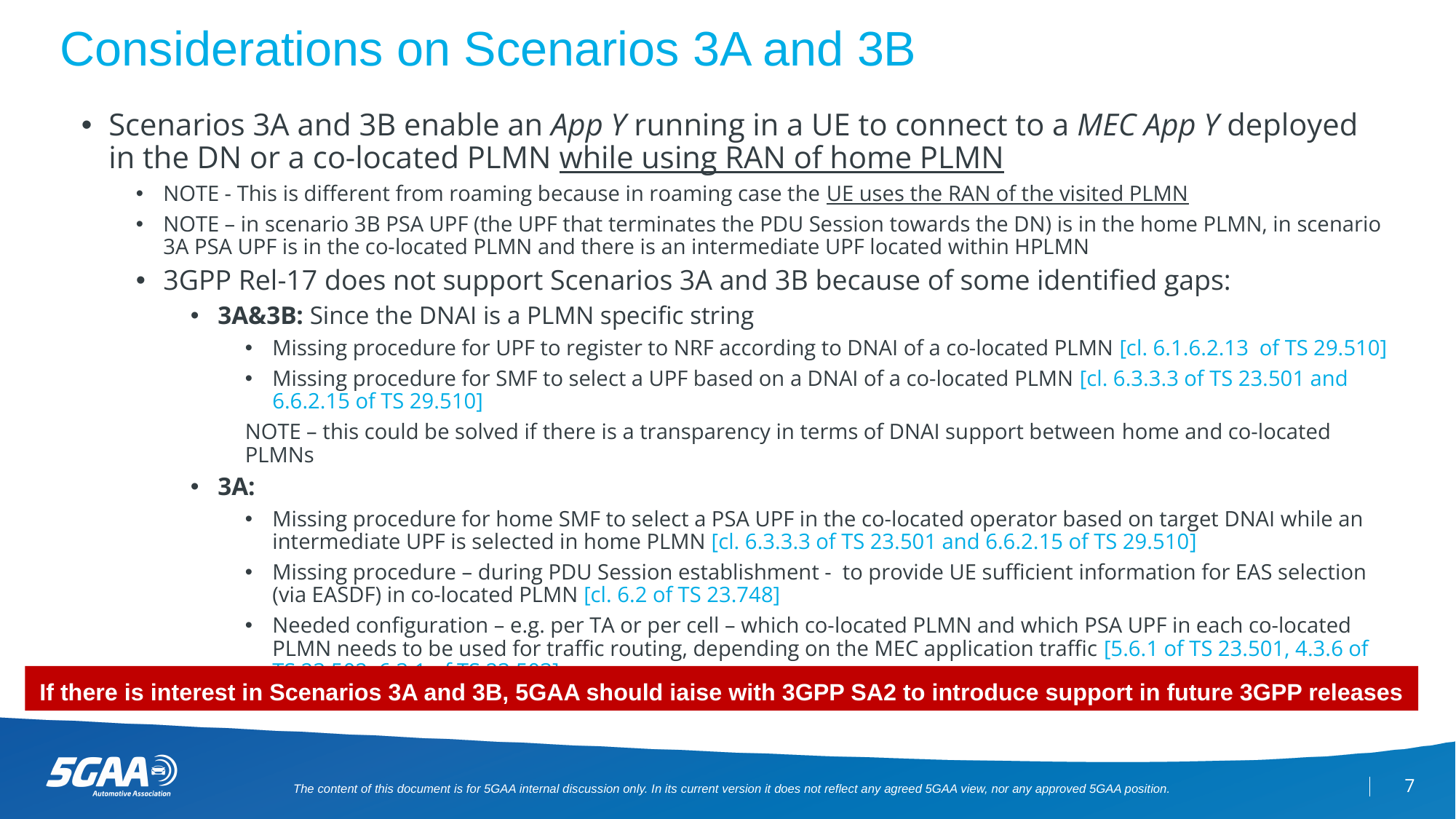

# Considerations on Scenarios 3A and 3B
Scenarios 3A and 3B enable an App Y running in a UE to connect to a MEC App Y deployed in the DN or a co-located PLMN while using RAN of home PLMN
NOTE - This is different from roaming because in roaming case the UE uses the RAN of the visited PLMN
NOTE – in scenario 3B PSA UPF (the UPF that terminates the PDU Session towards the DN) is in the home PLMN, in scenario 3A PSA UPF is in the co-located PLMN and there is an intermediate UPF located within HPLMN
3GPP Rel-17 does not support Scenarios 3A and 3B because of some identified gaps:
3A&3B: Since the DNAI is a PLMN specific string
Missing procedure for UPF to register to NRF according to DNAI of a co-located PLMN [cl. 6.1.6.2.13  of TS 29.510]
Missing procedure for SMF to select a UPF based on a DNAI of a co-located PLMN [cl. 6.3.3.3 of TS 23.501 and 6.6.2.15 of TS 29.510]
NOTE – this could be solved if there is a transparency in terms of DNAI support between home and co-located PLMNs
3A:
Missing procedure for home SMF to select a PSA UPF in the co-located operator based on target DNAI while an intermediate UPF is selected in home PLMN [cl. 6.3.3.3 of TS 23.501 and 6.6.2.15 of TS 29.510]
Missing procedure – during PDU Session establishment -  to provide UE sufficient information for EAS selection (via EASDF) in co-located PLMN [cl. 6.2 of TS 23.748]
Needed configuration – e.g. per TA or per cell – which co-located PLMN and which PSA UPF in each co-located PLMN needs to be used for traffic routing, depending on the MEC application traffic [5.6.1 of TS 23.501, 4.3.6 of TS 23.502, 6.3.1 of TS 23.503]

If there is interest in Scenarios 3A and 3B, 5GAA should iaise with 3GPP SA2 to introduce support in future 3GPP releases